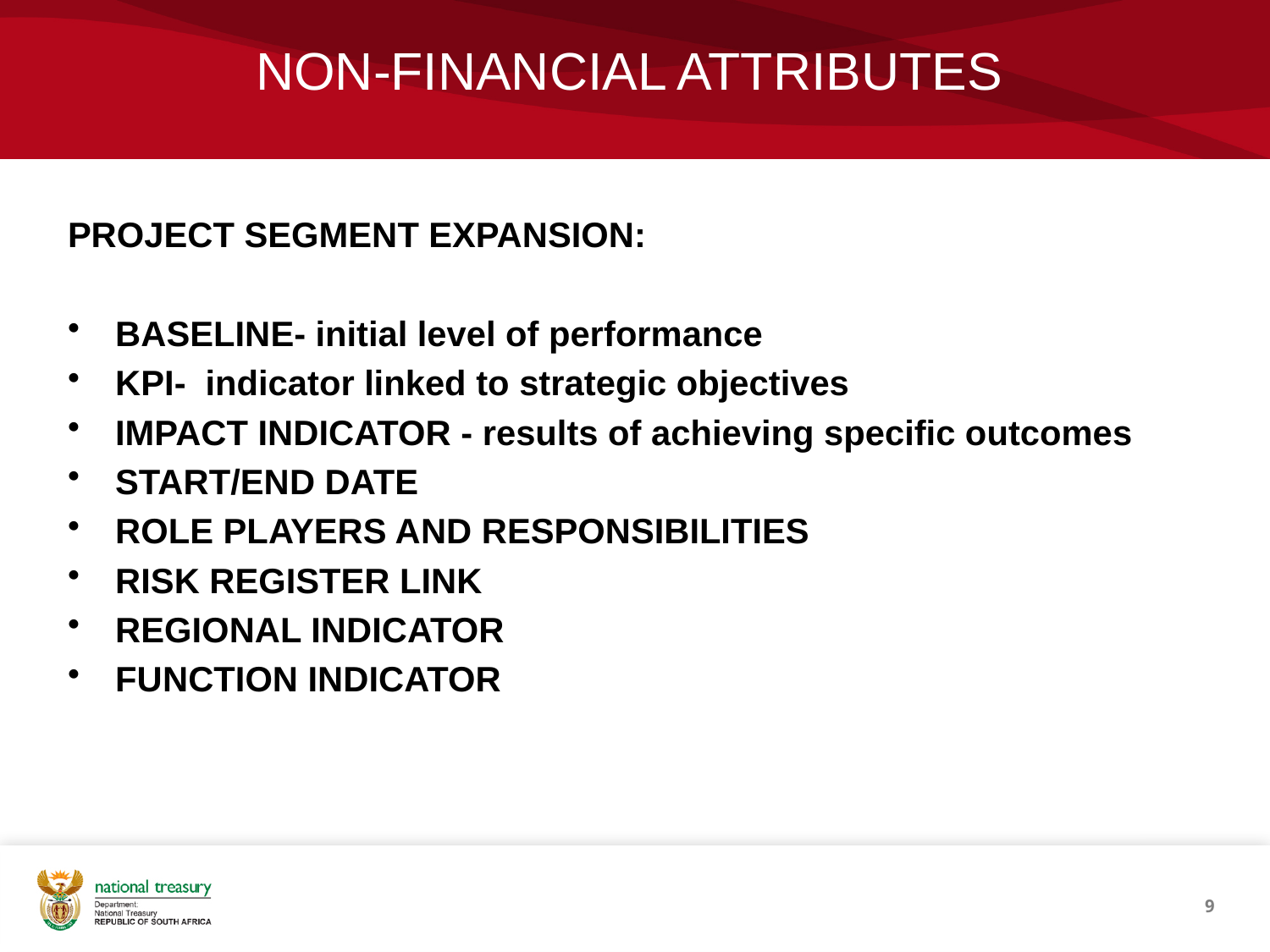

# NON-FINANCIAL ATTRIBUTES
PROJECT SEGMENT EXPANSION:

BASELINE- initial level of performance
KPI-  indicator linked to strategic objectives
IMPACT INDICATOR - results of achieving specific outcomes
START/END DATE
ROLE PLAYERS AND RESPONSIBILITIES
RISK REGISTER LINK
REGIONAL INDICATOR
FUNCTION INDICATOR

9